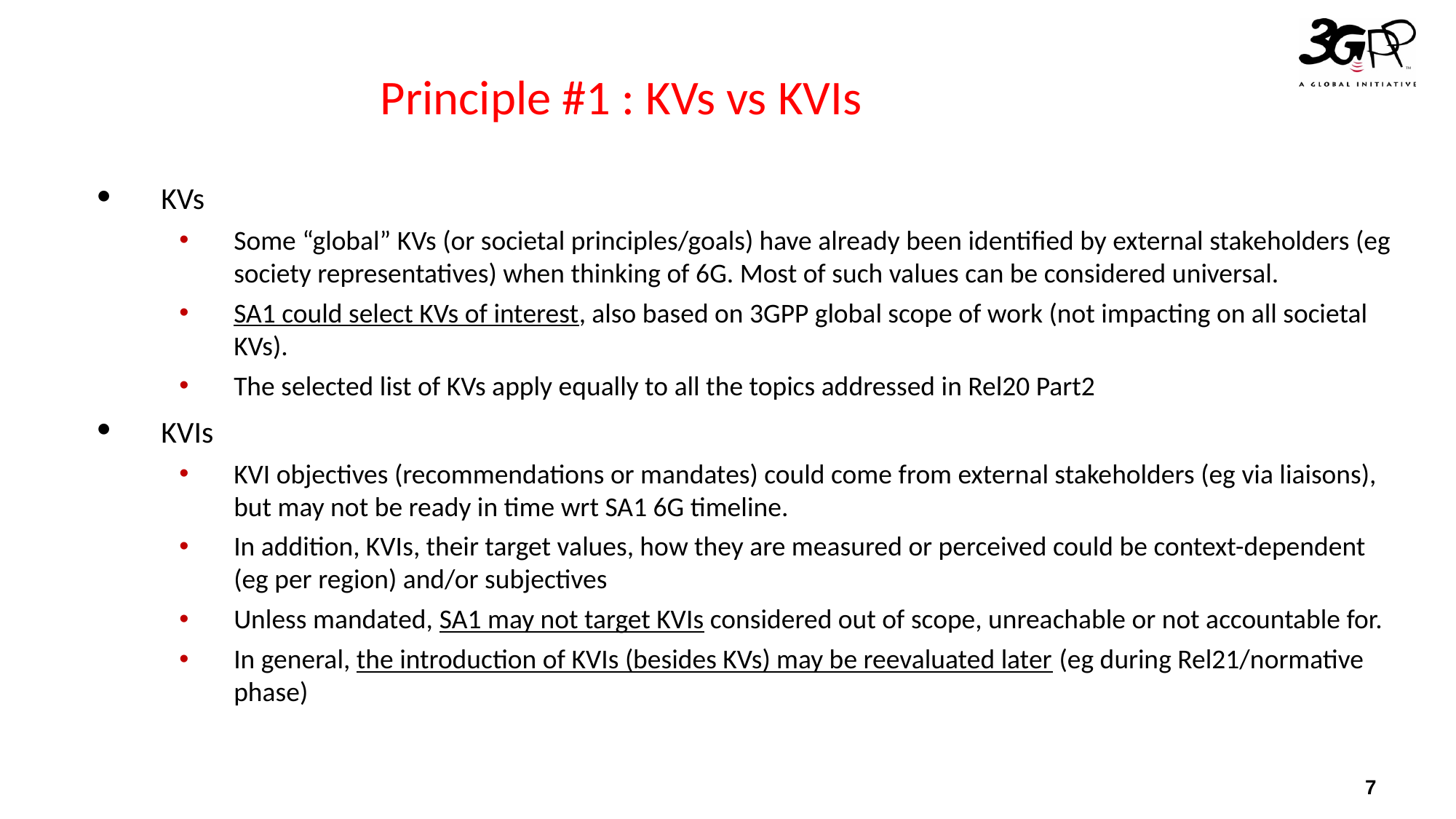

# Principle #1 : KVs vs KVIs
KVs
Some “global” KVs (or societal principles/goals) have already been identified by external stakeholders (eg society representatives) when thinking of 6G. Most of such values can be considered universal.
SA1 could select KVs of interest, also based on 3GPP global scope of work (not impacting on all societal KVs).
The selected list of KVs apply equally to all the topics addressed in Rel20 Part2
KVIs
KVI objectives (recommendations or mandates) could come from external stakeholders (eg via liaisons), but may not be ready in time wrt SA1 6G timeline.
In addition, KVIs, their target values, how they are measured or perceived could be context-dependent (eg per region) and/or subjectives
Unless mandated, SA1 may not target KVIs considered out of scope, unreachable or not accountable for.
In general, the introduction of KVIs (besides KVs) may be reevaluated later (eg during Rel21/normative phase)